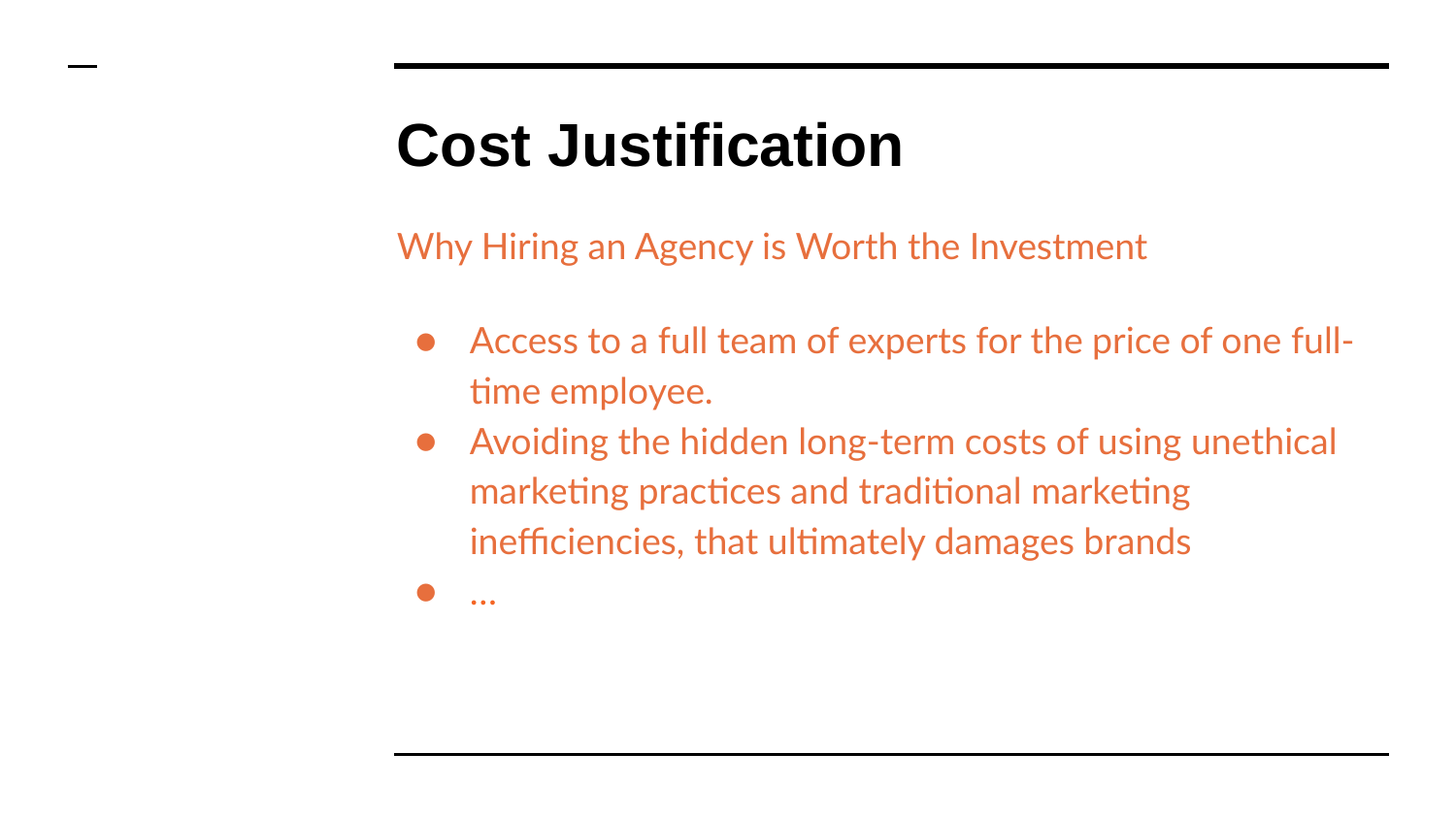

# Cost Justification
Why Hiring an Agency is Worth the Investment
Access to a full team of experts for the price of one full-time employee.
Avoiding the hidden long-term costs of using unethical marketing practices and traditional marketing inefficiencies, that ultimately damages brands
…